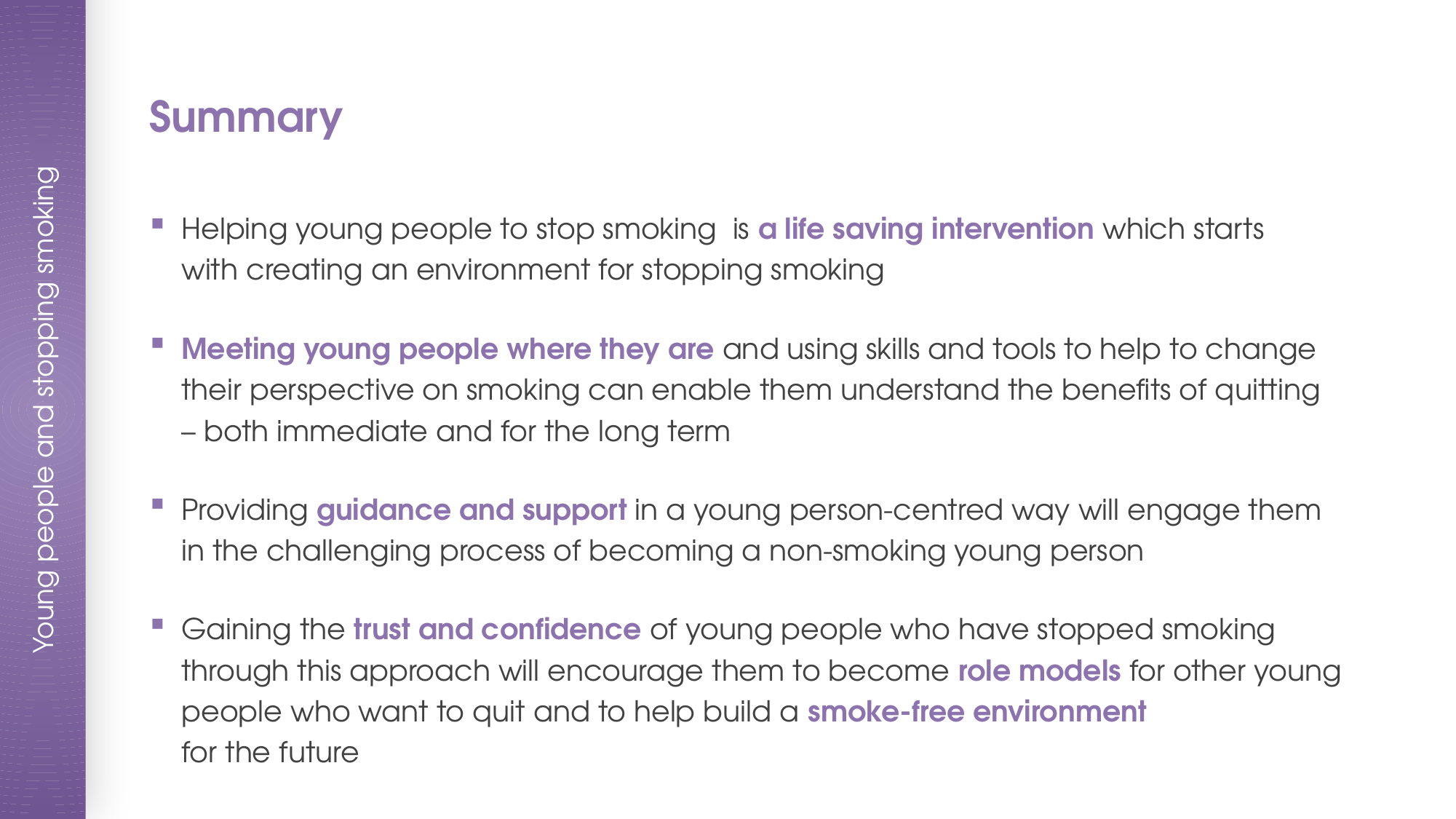

Summary
# Helping young people to stop smoking  is a life saving intervention which starts with creating an environment for stopping smoking
Meeting young people where they are and using skills and tools to help to change their perspective on smoking can enable them understand the benefits of quitting – both immediate and for the long term
Providing guidance and support in a young person-centred way will engage them in the challenging process of becoming a non-smoking young person
Gaining the trust and confidence of young people who have stopped smoking through this approach will encourage them to become role models for other young people who want to quit and to help build a smoke-free environment
for the future